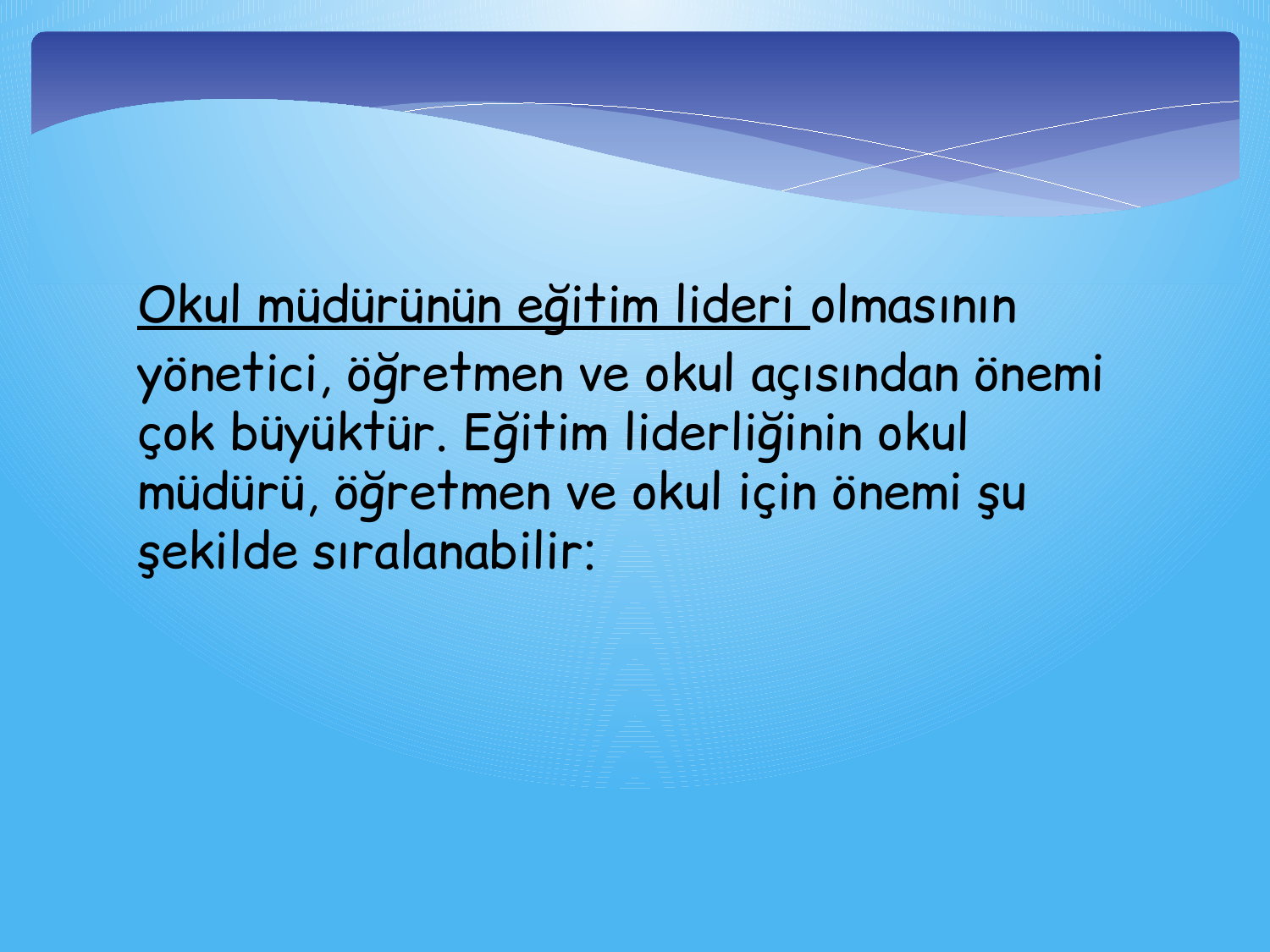

Okul müdürünün eğitim lideri olmasının yönetici, öğretmen ve okul açısından önemi çok büyüktür. Eğitim liderliğinin okul müdürü, öğretmen ve okul için önemi şu şekilde sıralanabilir: